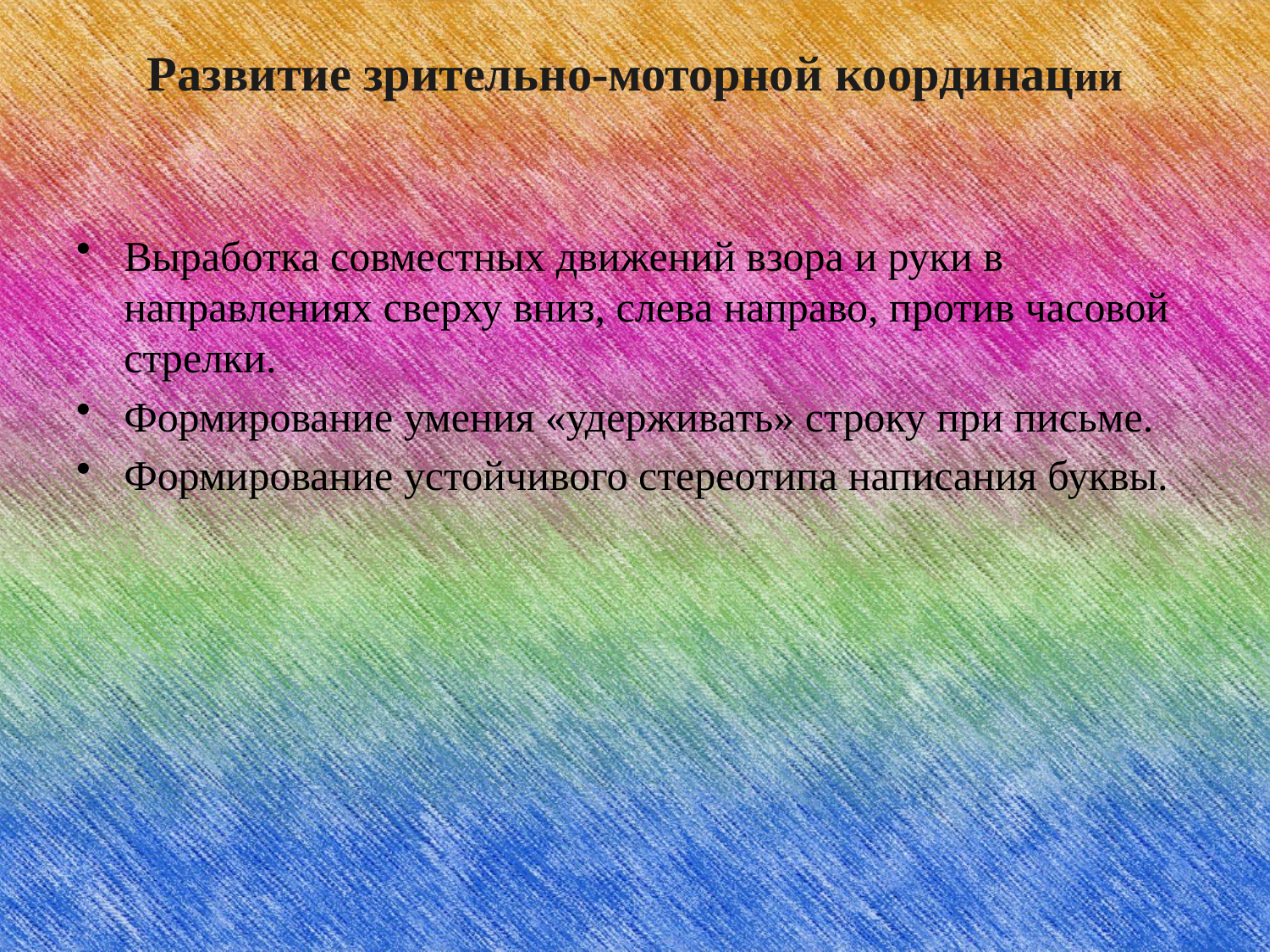

# Развитие зрительно-моторной координации
Выработка совместных движений взора и руки в направлениях сверху вниз, слева направо, против часовой стрелки.
Формирование умения «удерживать» строку при письме.
Формирование устойчивого стереотипа написания буквы.